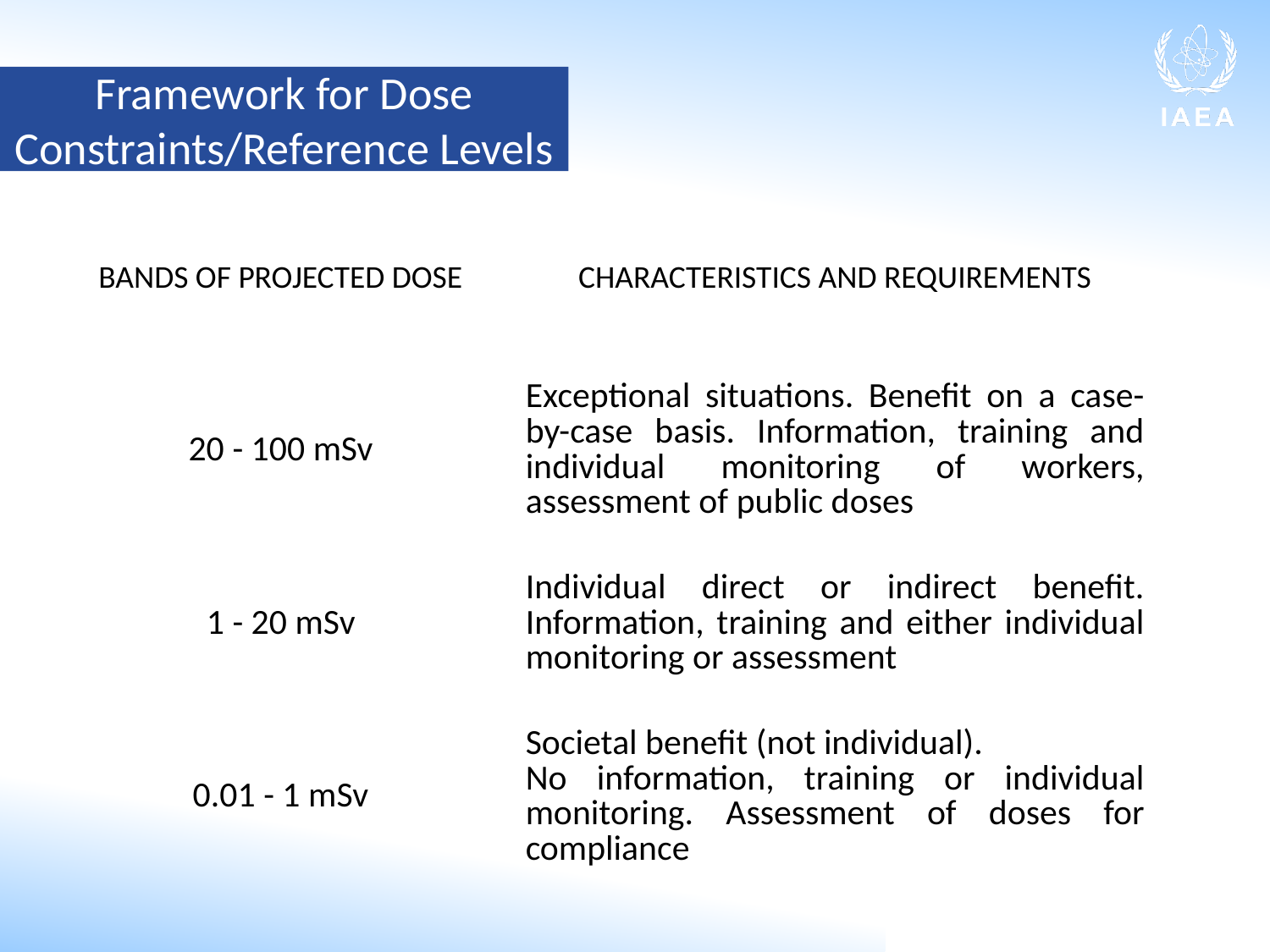

Framework for Dose Constraints/Reference Levels
| BANDS OF PROJECTED DOSE | CHARACTERISTICS AND REQUIREMENTS |
| --- | --- |
| 20 - 100 mSv | Exceptional situations. Benefit on a case-by-case basis. Information, training and individual monitoring of workers, assessment of public doses |
| 1 - 20 mSv | Individual direct or indirect benefit. Information, training and either individual monitoring or assessment |
| 0.01 - 1 mSv | Societal benefit (not individual). No information, training or individual monitoring. Assessment of doses for compliance |